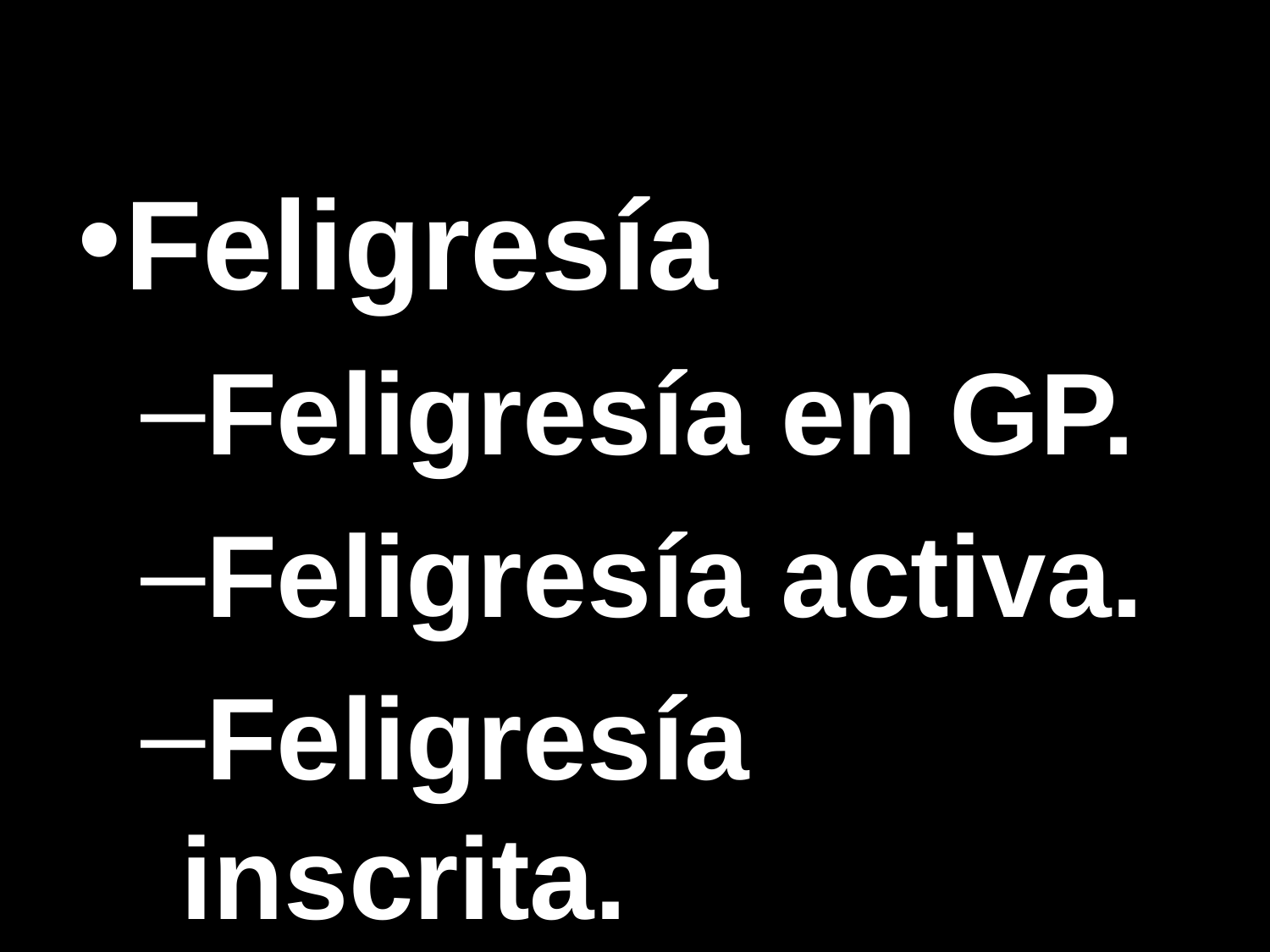

Feligresía
Feligresía en GP.
Feligresía activa.
Feligresía inscrita.